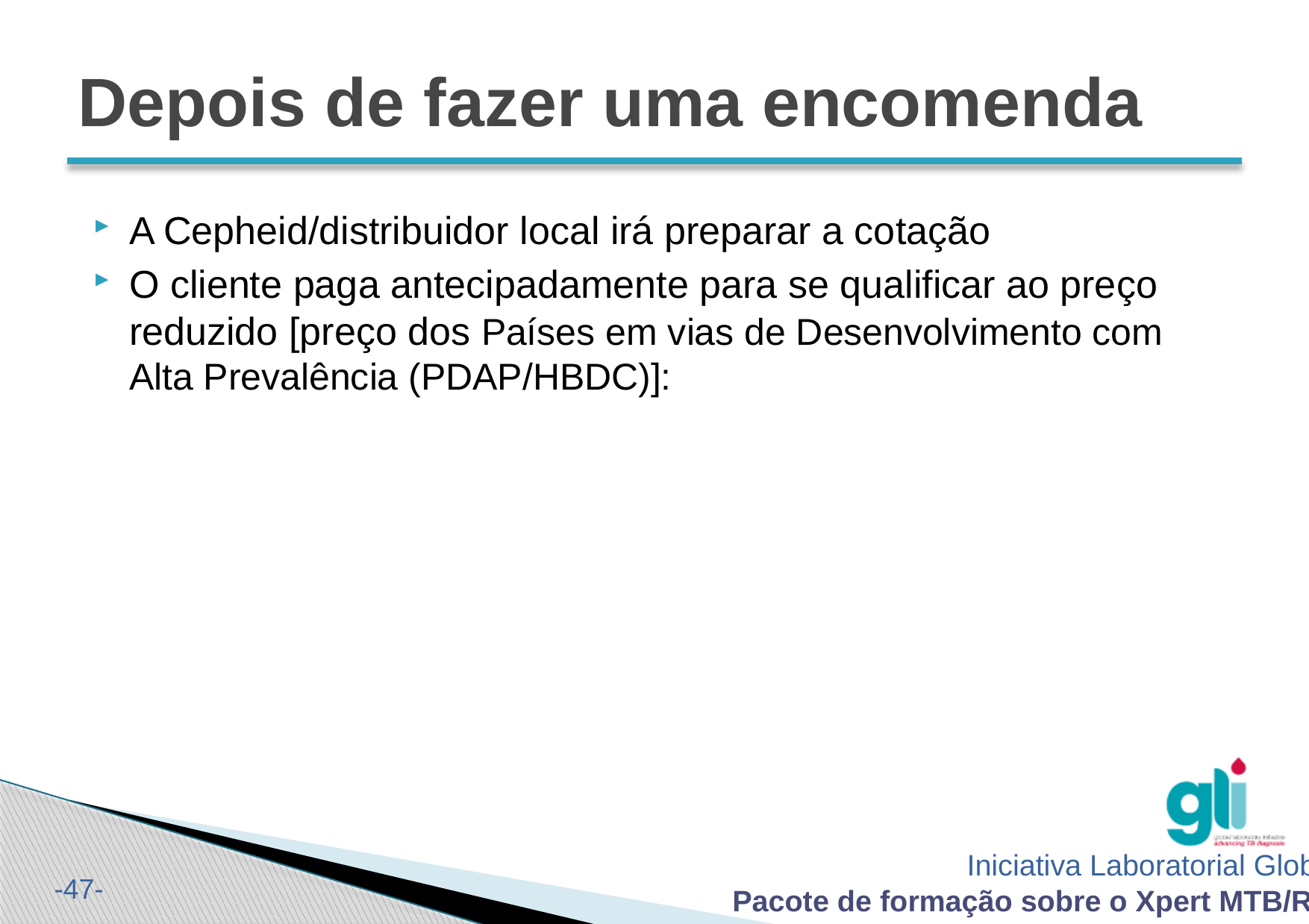

# Depois de fazer uma encomenda
A Cepheid/distribuidor local irá preparar a cotação
O cliente paga antecipadamente para se qualificar ao preço reduzido [preço dos Países em vias de Desenvolvimento com Alta Prevalência (PDAP/HBDC)]: